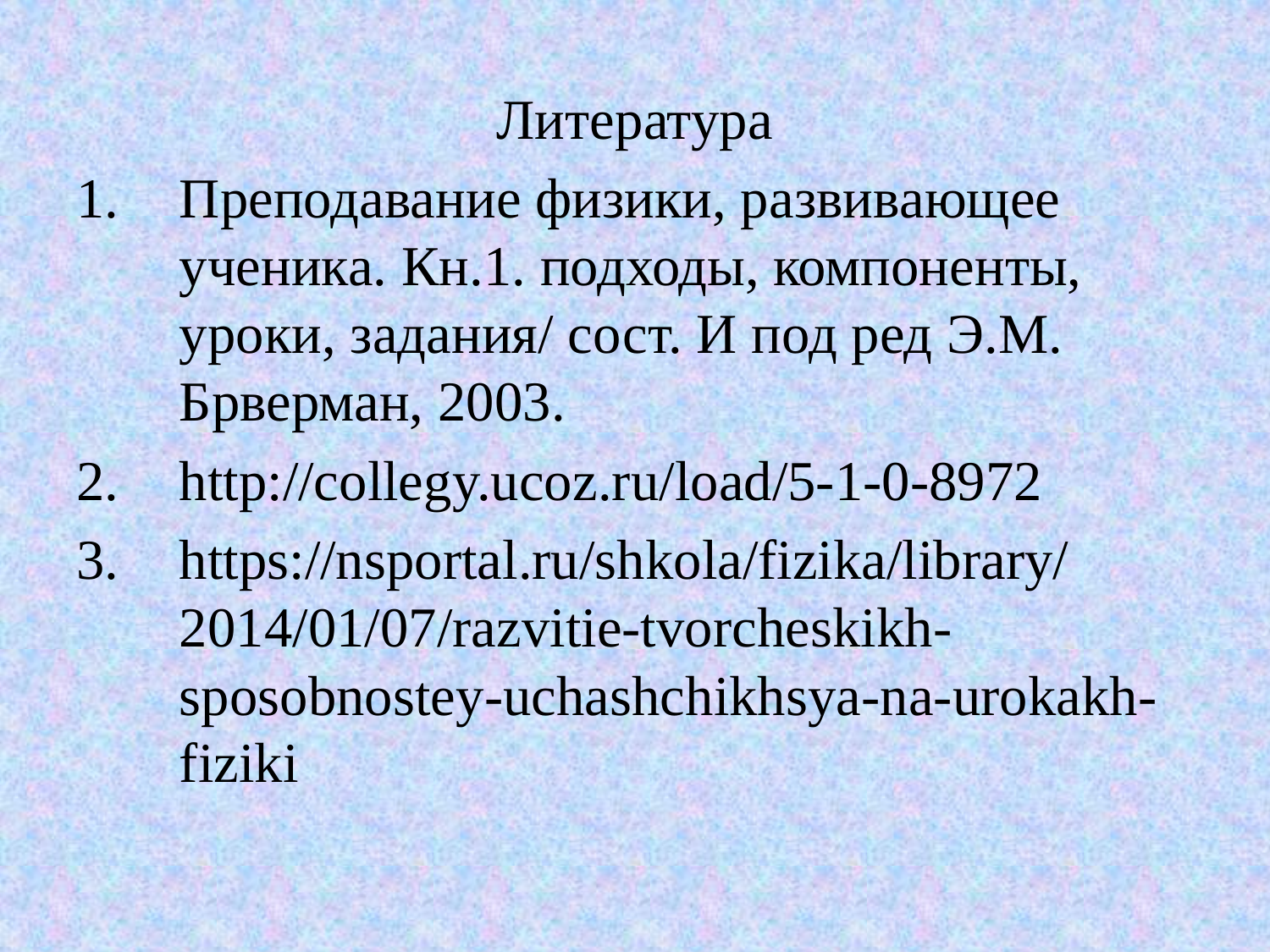

Литература
Преподавание физики, развивающее ученика. Кн.1. подходы, компоненты, уроки, задания/ сост. И под ред Э.М. Брверман, 2003.
http://collegy.ucoz.ru/load/5-1-0-8972
https://nsportal.ru/shkola/fizika/library/2014/01/07/razvitie-tvorcheskikh-sposobnostey-uchashchikhsya-na-urokakh-fiziki